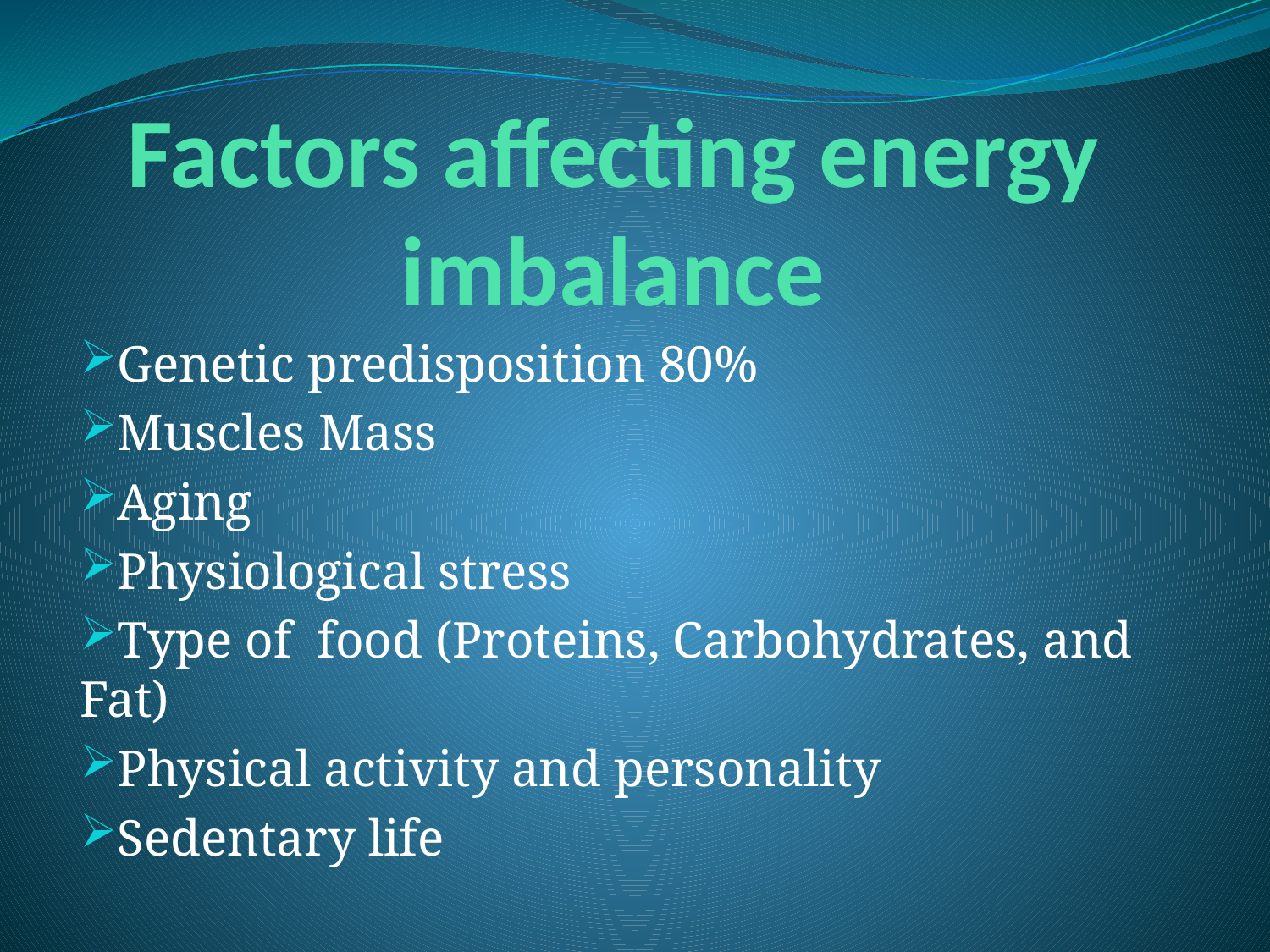

# Factors affecting energy imbalance
Genetic predisposition 80%
Muscles Mass
Aging
Physiological stress
Type of  food (Proteins, Carbohydrates, and Fat)
Physical activity and personality
Sedentary life